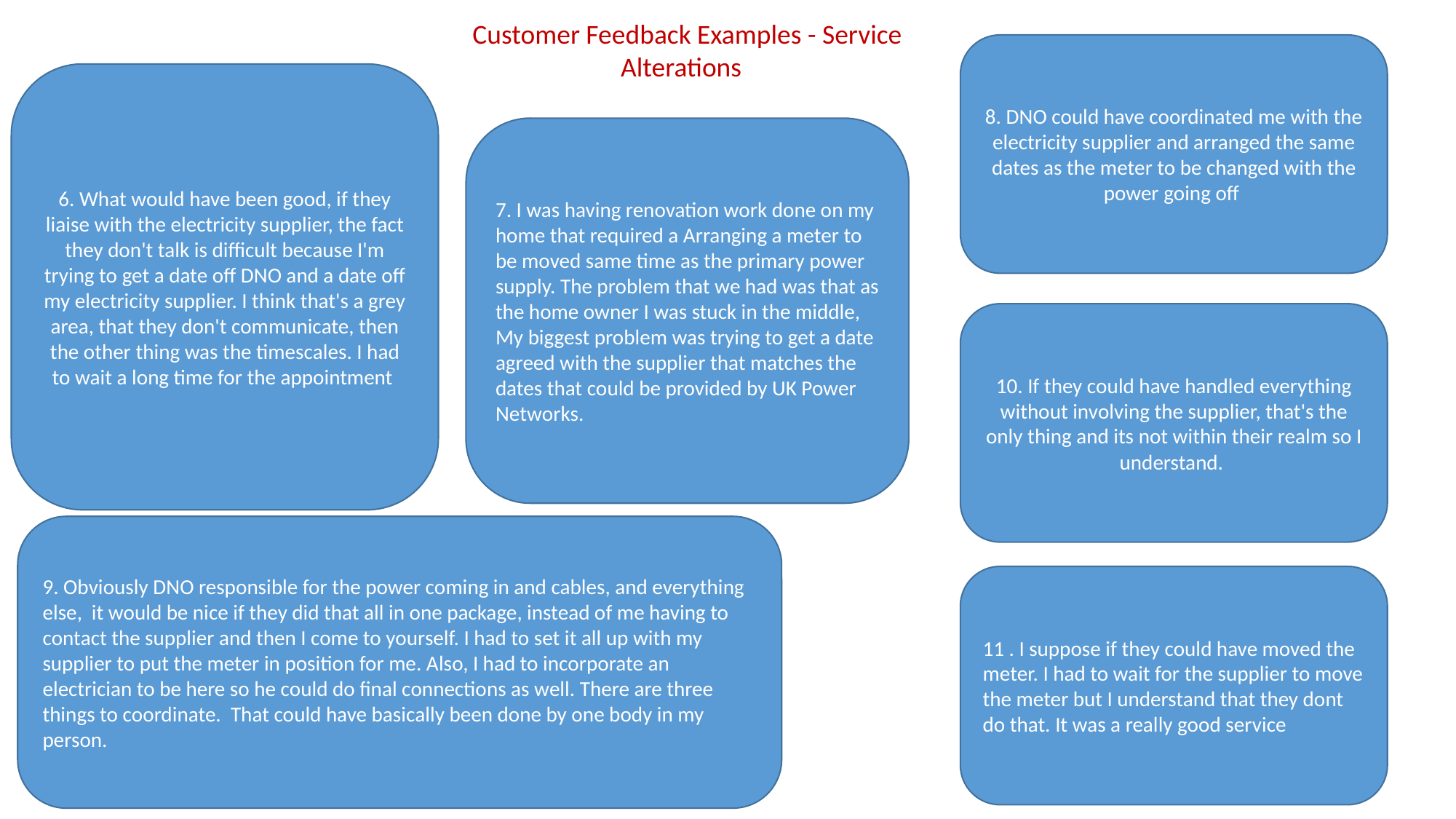

Customer Feedback Examples - Service Alterations
8. DNO could have coordinated me with the electricity supplier and arranged the same dates as the meter to be changed with the power going off
6. What would have been good, if they liaise with the electricity supplier, the fact they don't talk is difficult because I'm trying to get a date off DNO and a date off my electricity supplier. I think that's a grey area, that they don't communicate, then the other thing was the timescales. I had to wait a long time for the appointment
7. I was having renovation work done on my home that required a Arranging a meter to be moved same time as the primary power supply. The problem that we had was that as the home owner I was stuck in the middle, My biggest problem was trying to get a date agreed with the supplier that matches the dates that could be provided by UK Power Networks.
10. If they could have handled everything without involving the supplier, that's the only thing and its not within their realm so I understand.
9. Obviously DNO responsible for the power coming in and cables, and everything else,  it would be nice if they did that all in one package, instead of me having to contact the supplier and then I come to yourself. I had to set it all up with my supplier to put the meter in position for me. Also, I had to incorporate an electrician to be here so he could do final connections as well. There are three things to coordinate.  That could have basically been done by one body in my person.
11 . I suppose if they could have moved the meter. I had to wait for the supplier to move the meter but I understand that they dont do that. It was a really good service